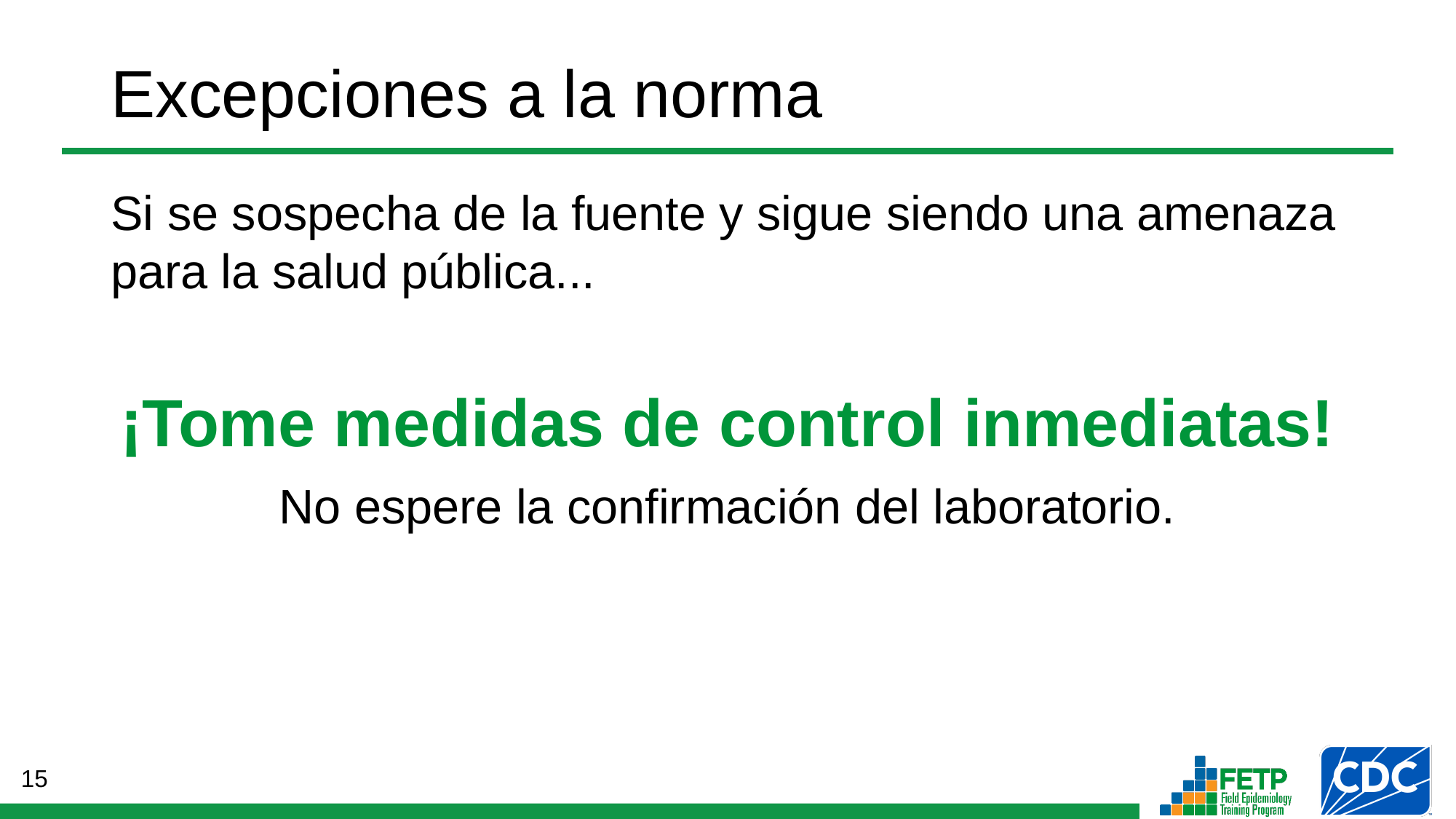

Excepciones a la norma
Si se sospecha de la fuente y sigue siendo una amenaza para la salud pública...

¡Tome medidas de control inmediatas!
No espere la confirmación del laboratorio.